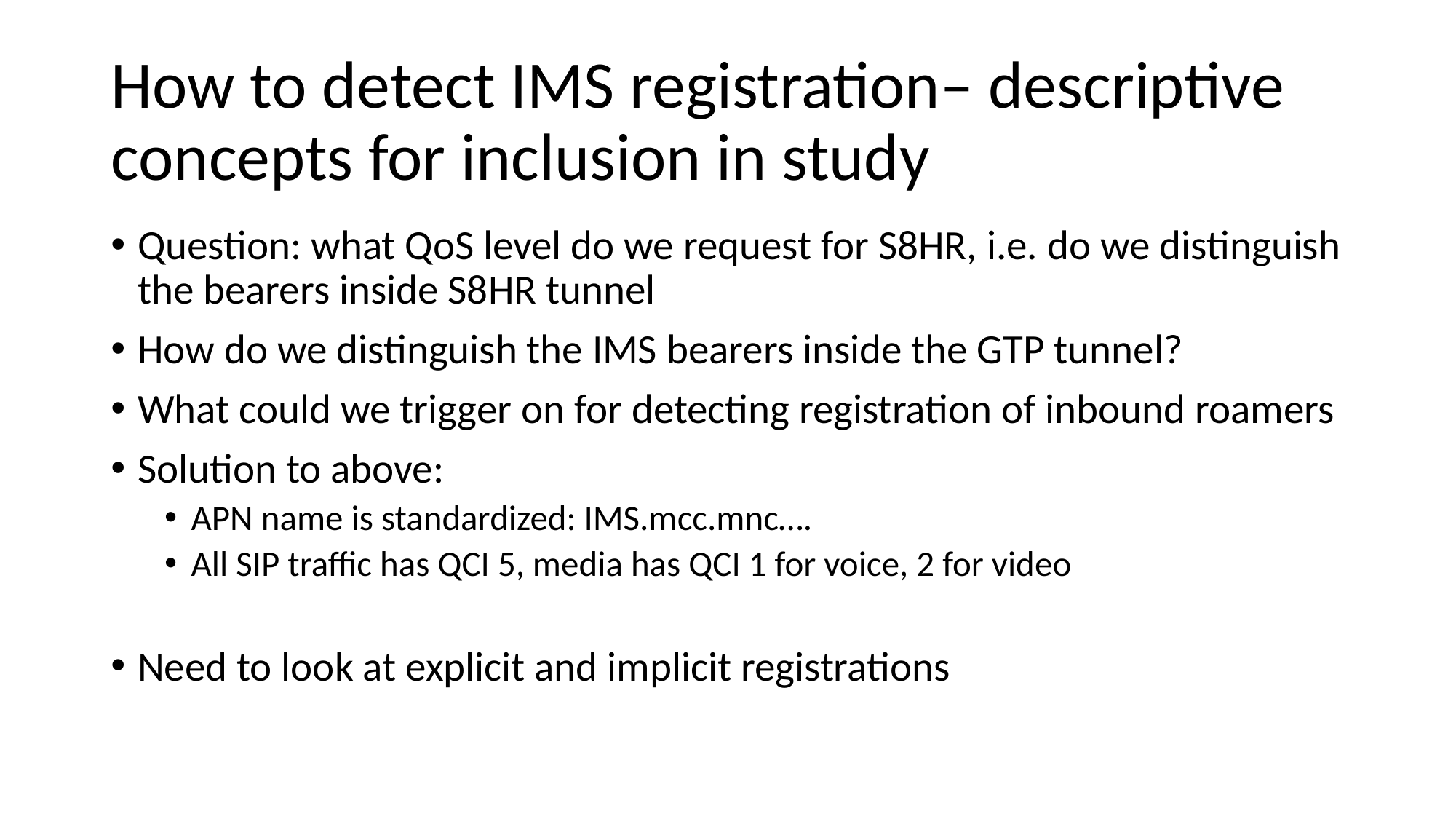

# How to detect IMS registration– descriptive concepts for inclusion in study
Question: what QoS level do we request for S8HR, i.e. do we distinguish the bearers inside S8HR tunnel
How do we distinguish the IMS bearers inside the GTP tunnel?
What could we trigger on for detecting registration of inbound roamers
Solution to above:
APN name is standardized: IMS.mcc.mnc….
All SIP traffic has QCI 5, media has QCI 1 for voice, 2 for video

Need to look at explicit and implicit registrations